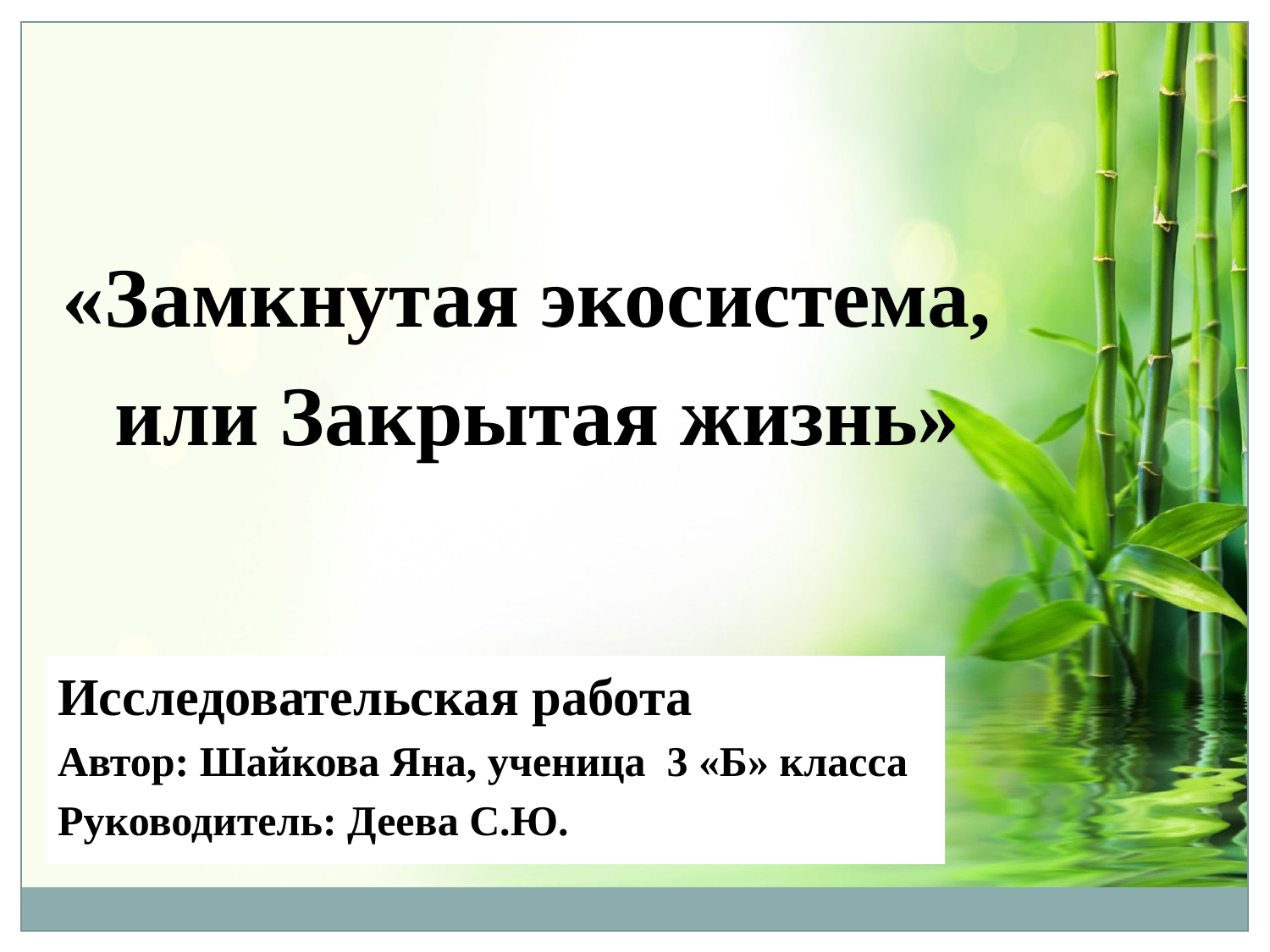

«Замкнутая экосистема,
или Закрытая жизнь»

Исследовательская работа
Автор: Шайкова Яна, ученица  3 «Б» класса
Руководитель: Деева С.Ю.